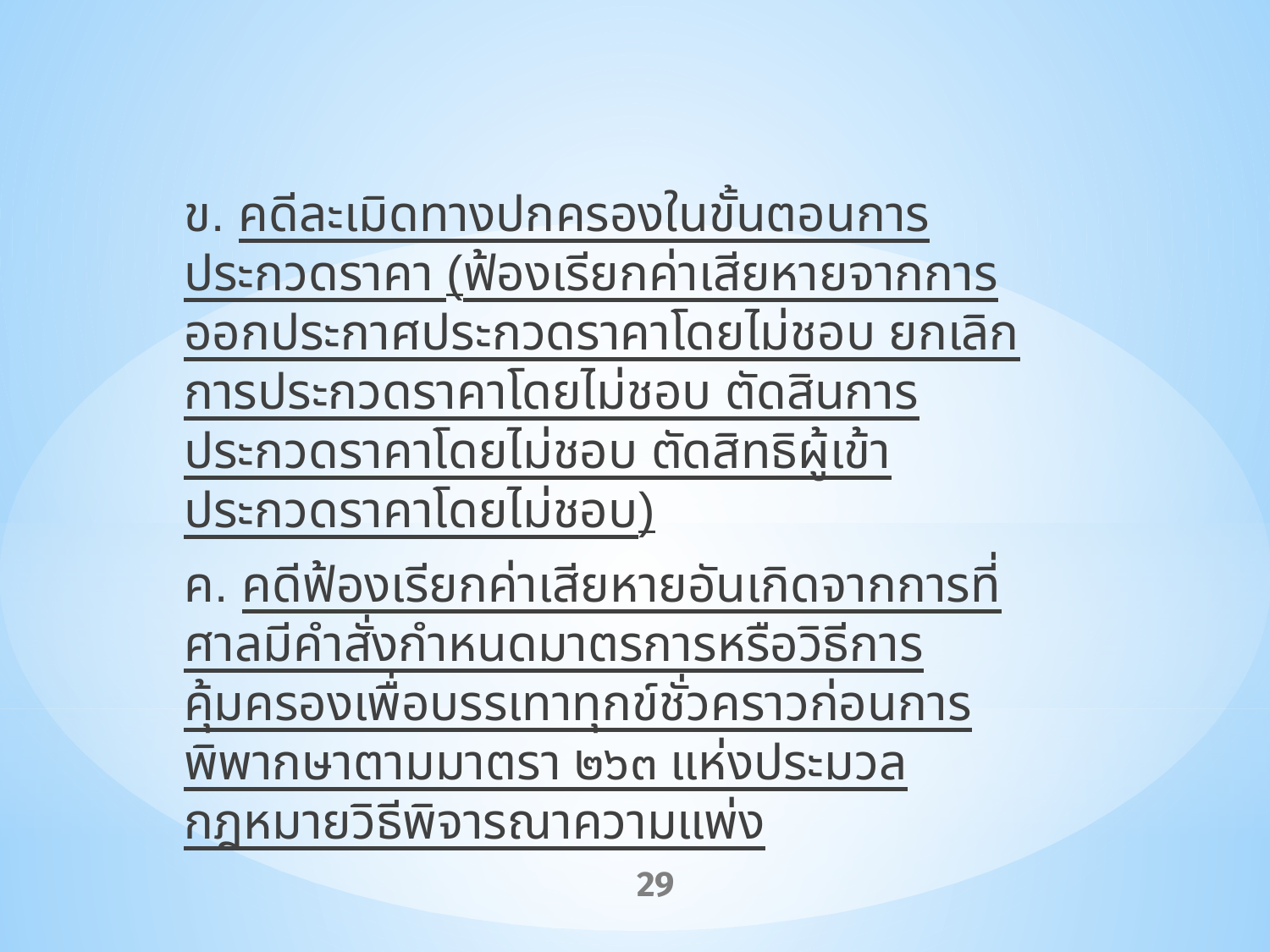

ข. คดีละเมิดทางปกครองในขั้นตอนการประกวดราคา (ฟ้องเรียกค่าเสียหายจากการออกประกาศประกวดราคาโดยไม่ชอบ ยกเลิกการประกวดราคาโดยไม่ชอบ ตัดสินการประกวดราคาโดยไม่ชอบ ตัดสิทธิผู้เข้าประกวดราคาโดยไม่ชอบ)
ค. คดีฟ้องเรียกค่าเสียหายอันเกิดจากการที่ศาลมีคำสั่งกำหนดมาตรการหรือวิธีการคุ้มครองเพื่อบรรเทาทุกข์ชั่วคราวก่อนการพิพากษาตามมาตรา ๒๖๓ แห่งประมวลกฎหมายวิธีพิจารณาความแพ่ง

29